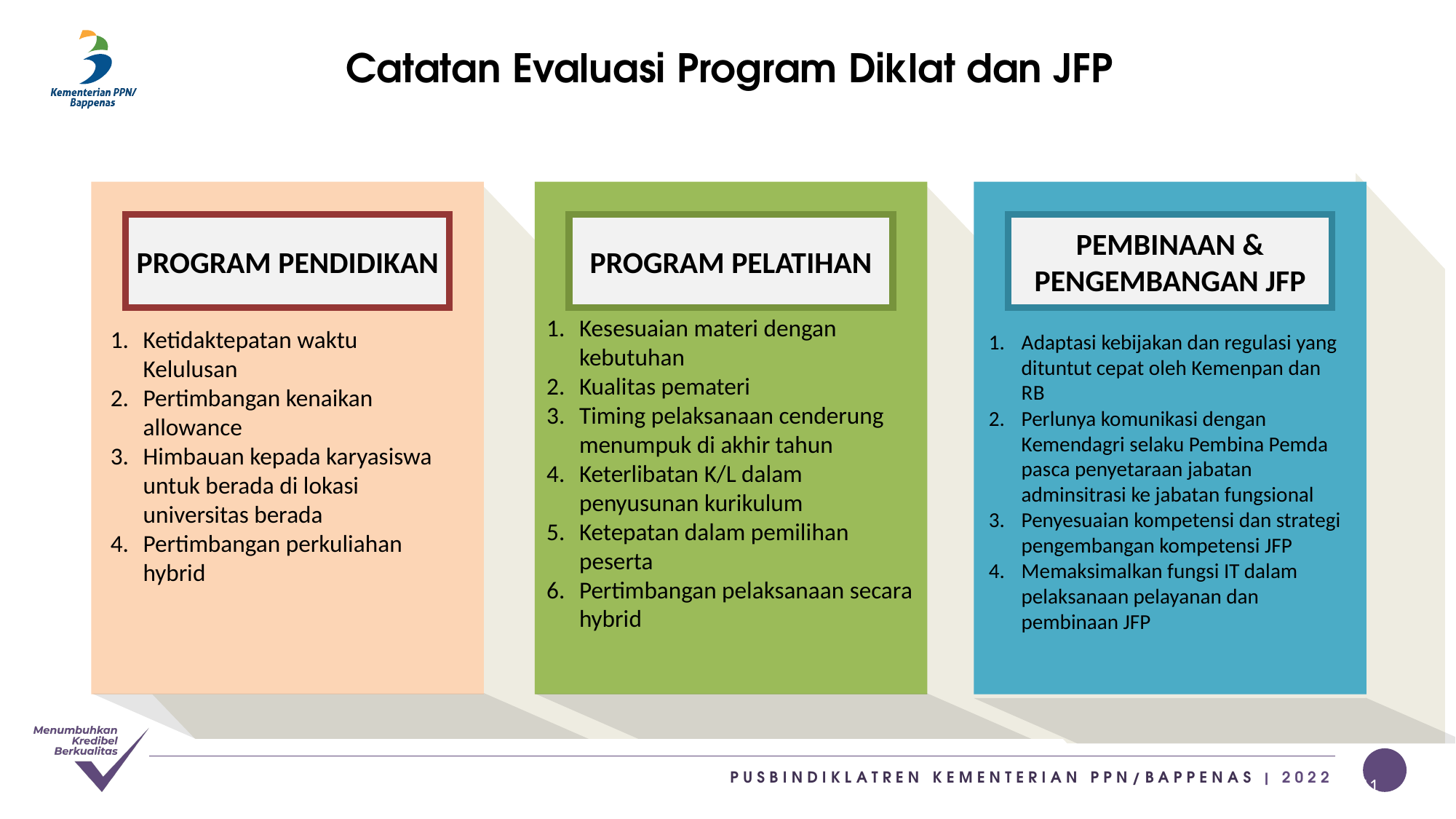

# Catatan Evaluasi Program Diklat dan JFP

Program Pendidikan
Program Pelatihan
Pembinaan & Pengembangan JFP
Kesesuaian materi dengan kebutuhan
Kualitas pemateri
Timing pelaksanaan cenderung menumpuk di akhir tahun
Keterlibatan K/L dalam penyusunan kurikulum
Ketepatan dalam pemilihan peserta
Pertimbangan pelaksanaan secara hybrid
Ketidaktepatan waktu Kelulusan
Pertimbangan kenaikan allowance
Himbauan kepada karyasiswa untuk berada di lokasi universitas berada
Pertimbangan perkuliahan hybrid
Adaptasi kebijakan dan regulasi yang dituntut cepat oleh Kemenpan dan RB
Perlunya komunikasi dengan Kemendagri selaku Pembina Pemda pasca penyetaraan jabatan adminsitrasi ke jabatan fungsional
Penyesuaian kompetensi dan strategi pengembangan kompetensi JFP
Memaksimalkan fungsi IT dalam pelaksanaan pelayanan dan pembinaan JFP

11